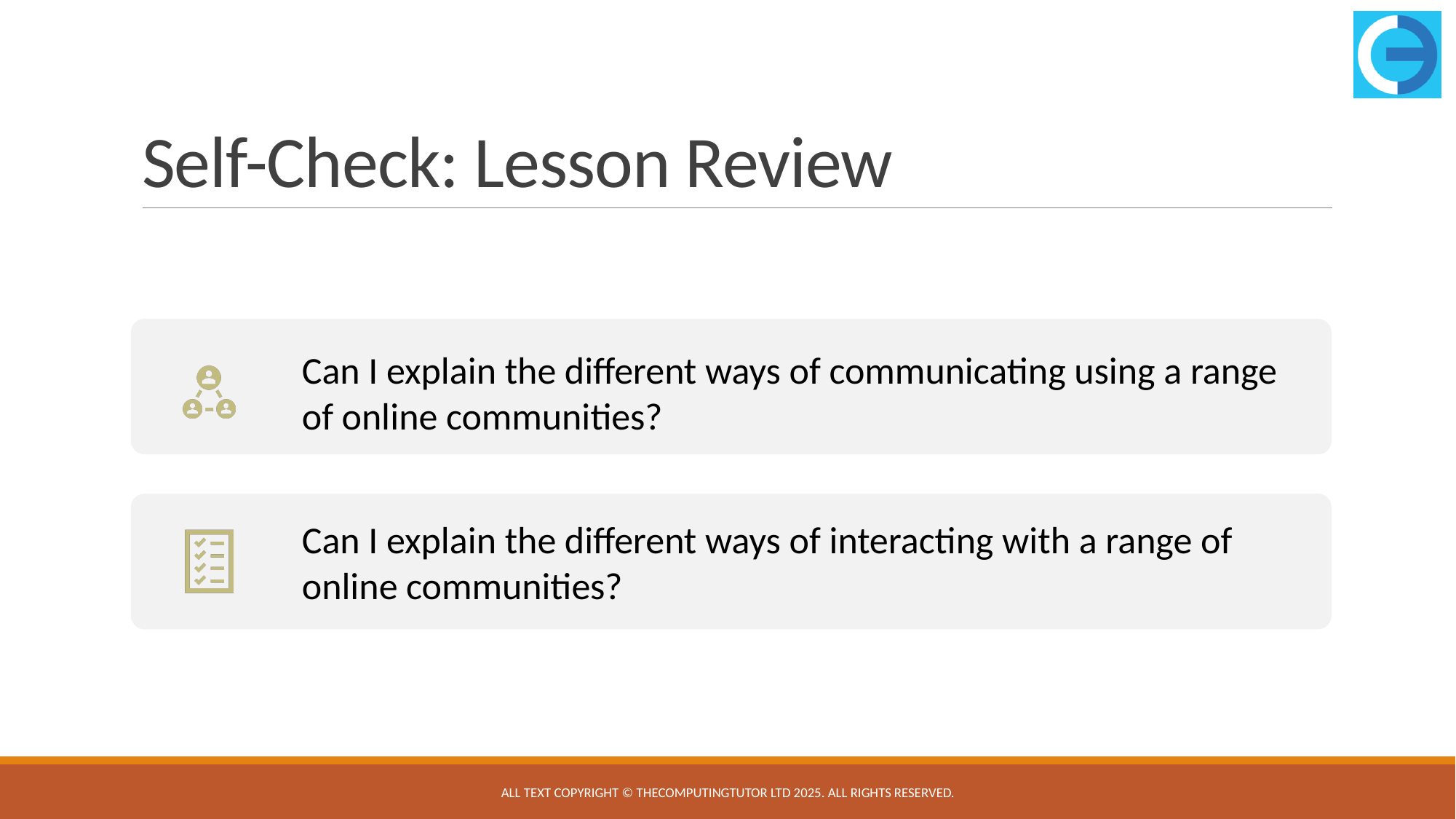

# Self-Check: Lesson Review
Can I explain the different ways of communicating using a range of online communities?
Can I explain the different ways of interacting with a range of online communities?
All text copyright © TheComputingTutor Ltd 2025. All rights Reserved.